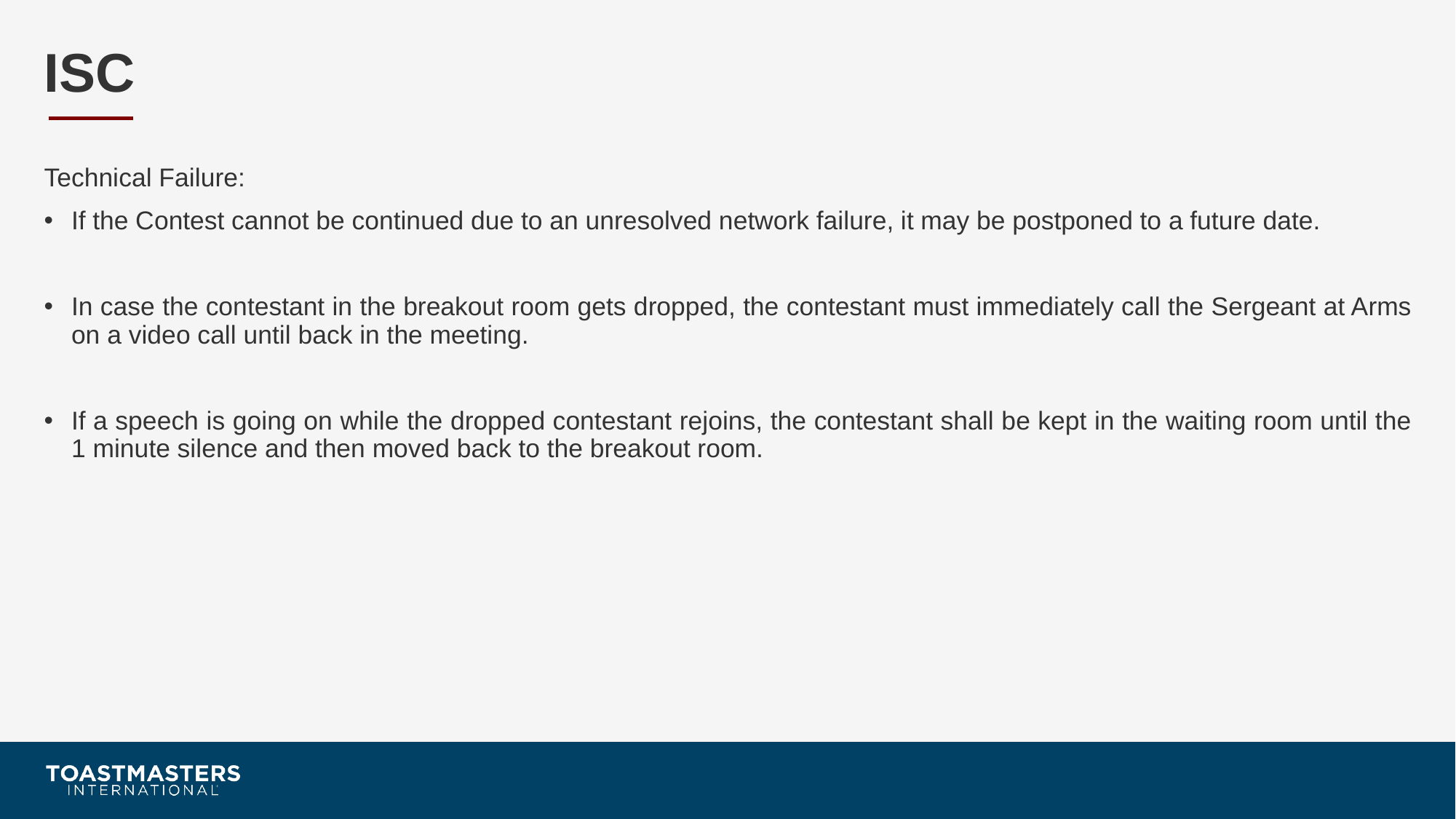

# ISC

Technical Failure:
If the Contest cannot be continued due to an unresolved network failure, it may be postponed to a future date.

In case the contestant in the breakout room gets dropped, the contestant must immediately call the Sergeant at Arms on a video call until back in the meeting.

If a speech is going on while the dropped contestant rejoins, the contestant shall be kept in the waiting room until the 1 minute silence and then moved back to the breakout room.